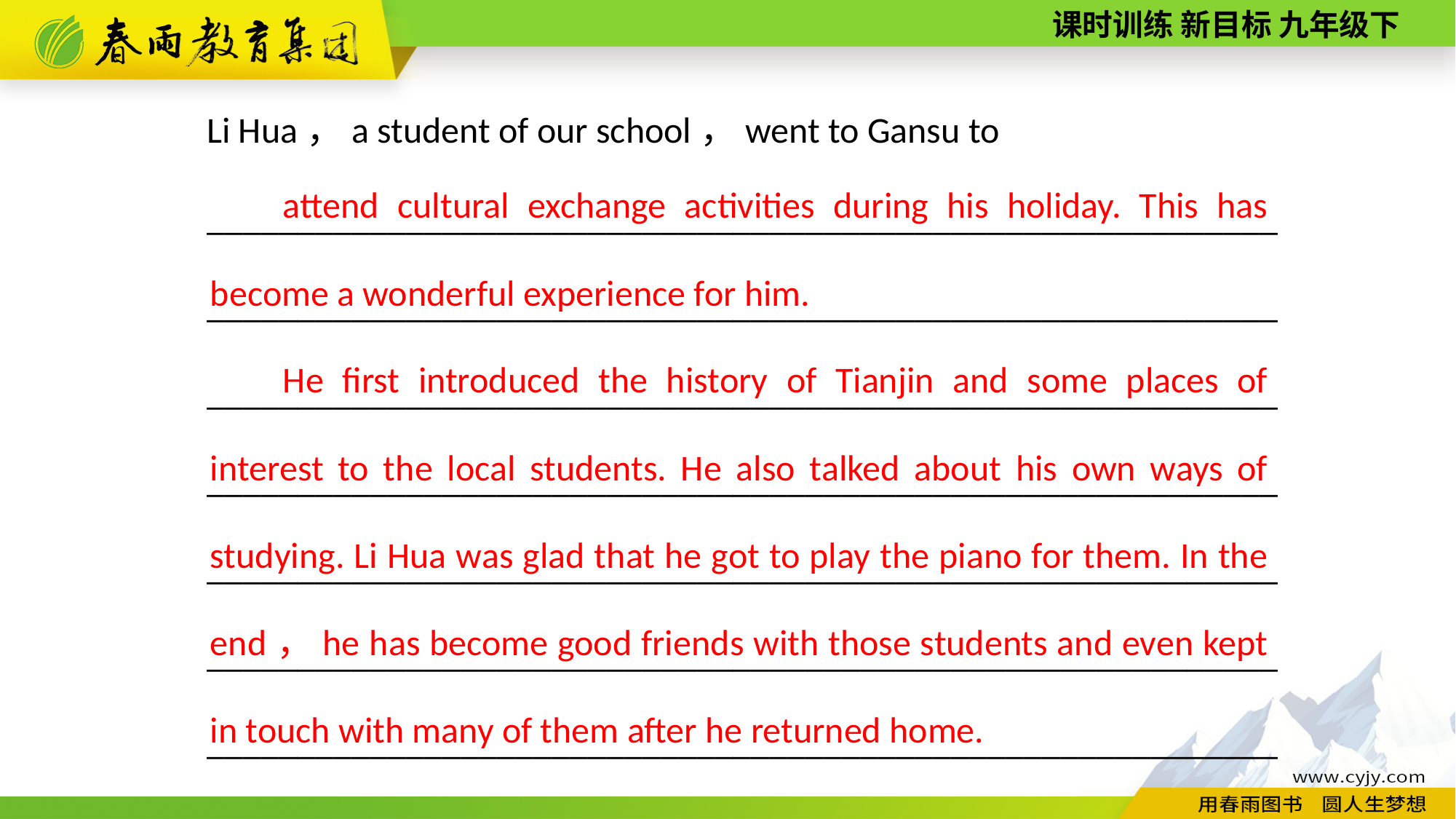

Li Hua，a student of our school，went to Gansu to
___________________________________________________________
___________________________________________________________
___________________________________________________________
___________________________________________________________
___________________________________________________________
___________________________________________________________
___________________________________________________________
attend cultural exchange activities during his holiday. This has become a wonderful experience for him.
He first introduced the history of Tianjin and some places of interest to the local students. He also talked about his own ways of studying. Li Hua was glad that he got to play the piano for them. In the end，he has become good friends with those students and even kept in touch with many of them after he returned home.